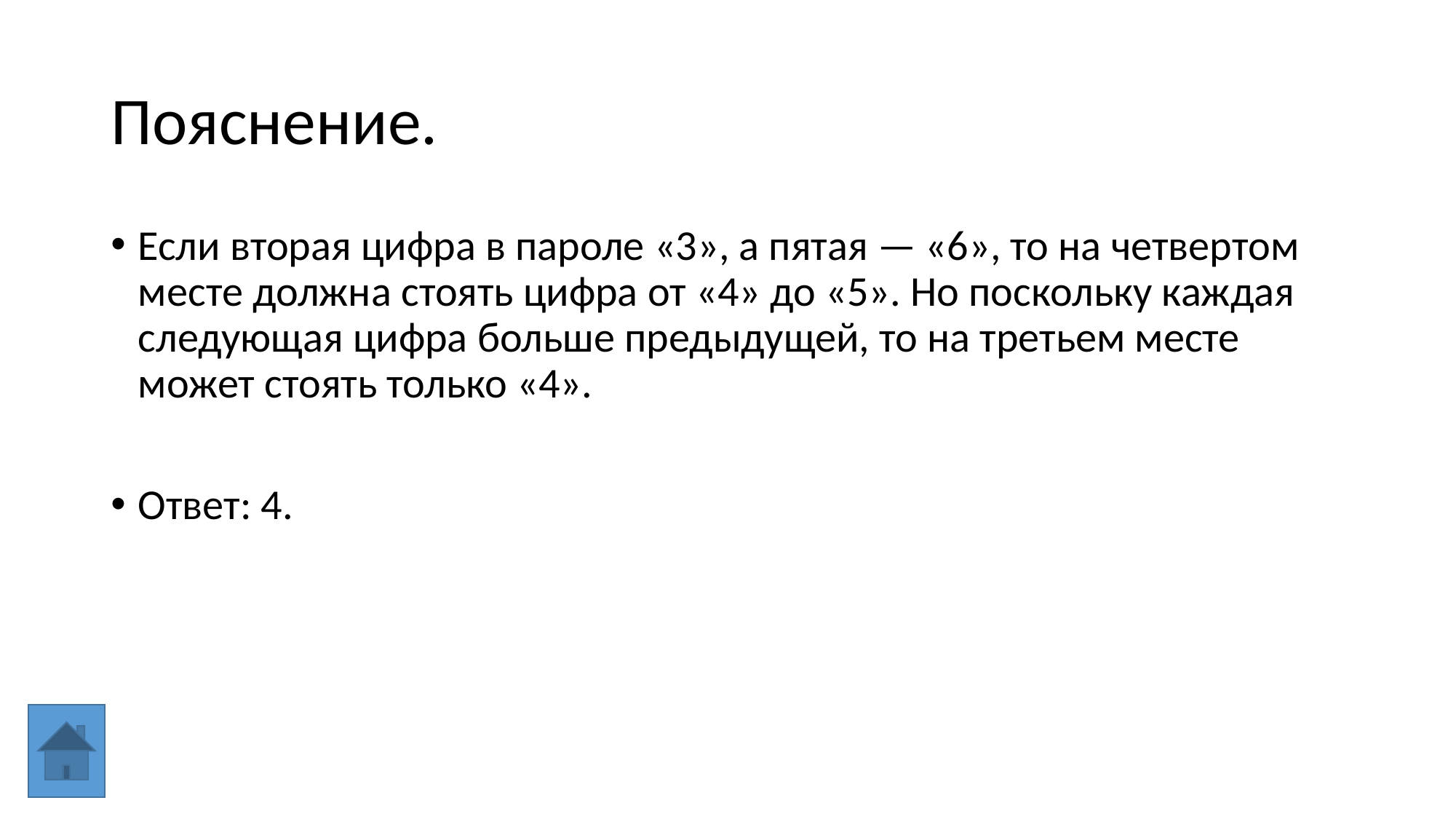

# Пояснение.
Если вторая цифра в пароле «3», а пятая — «6», то на четвертом месте должна стоять цифра от «4» до «5». Но поскольку каждая следующая цифра больше предыдущей, то на третьем месте может стоять только «4».

Ответ: 4.